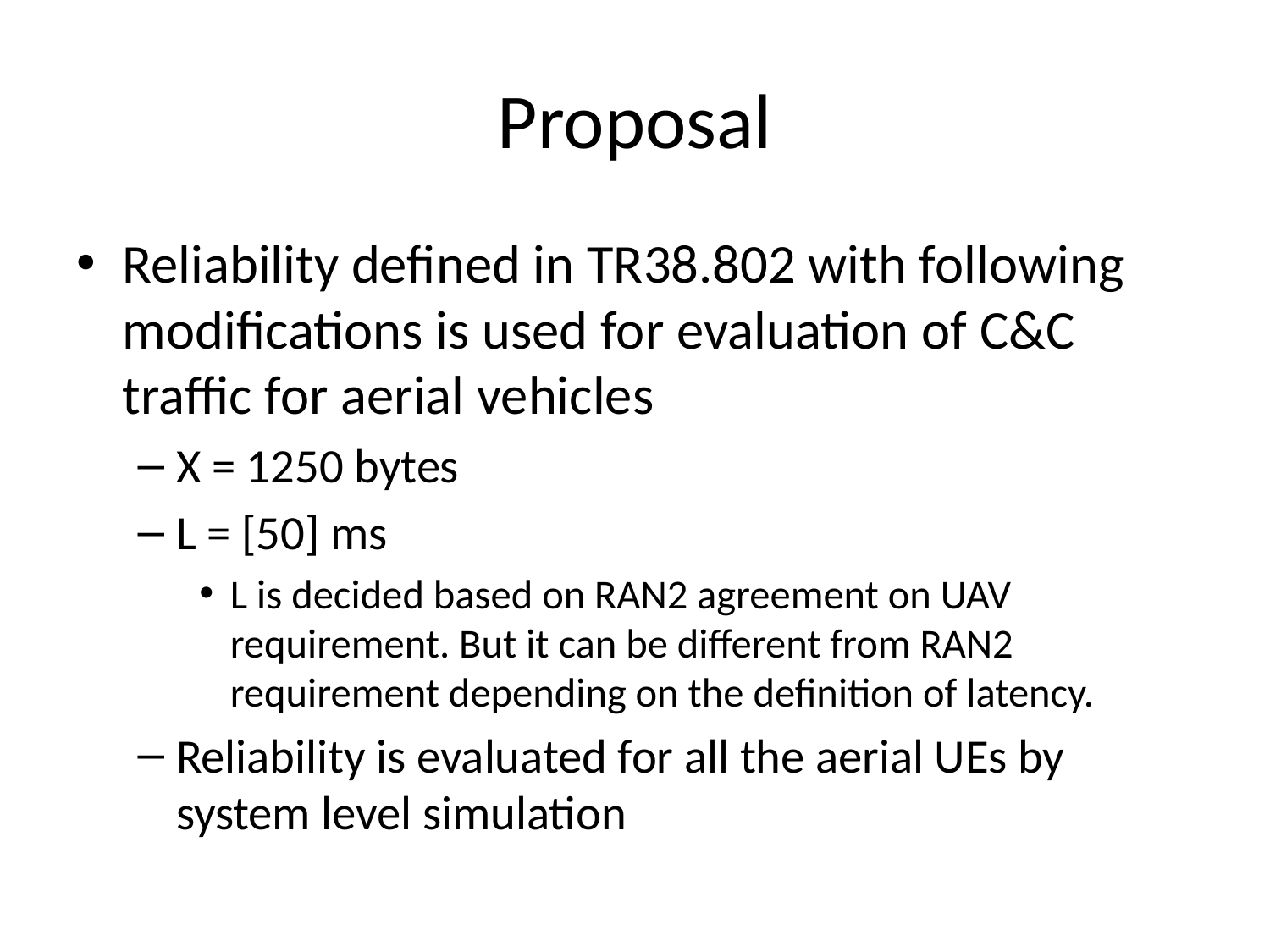

# Proposal
Reliability defined in TR38.802 with following modifications is used for evaluation of C&C traffic for aerial vehicles
X = 1250 bytes
L = [50] ms
L is decided based on RAN2 agreement on UAV requirement. But it can be different from RAN2 requirement depending on the definition of latency.
Reliability is evaluated for all the aerial UEs by system level simulation